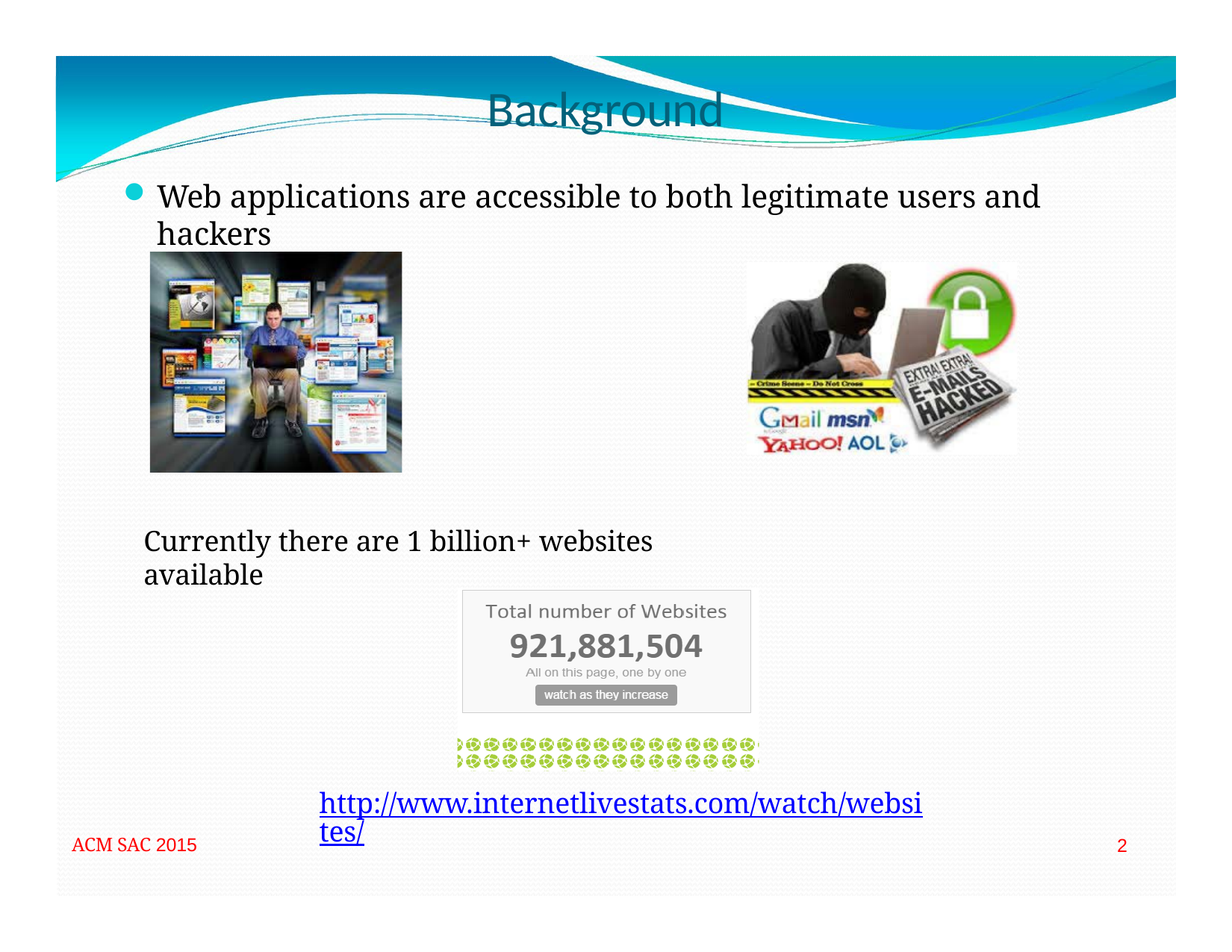

# Background
Web applications are accessible to both legitimate users and hackers

Currently there are 1 billion+ websites available

http://www.internetlivestats.com/watch/websites/
ACM SAC 2015
2